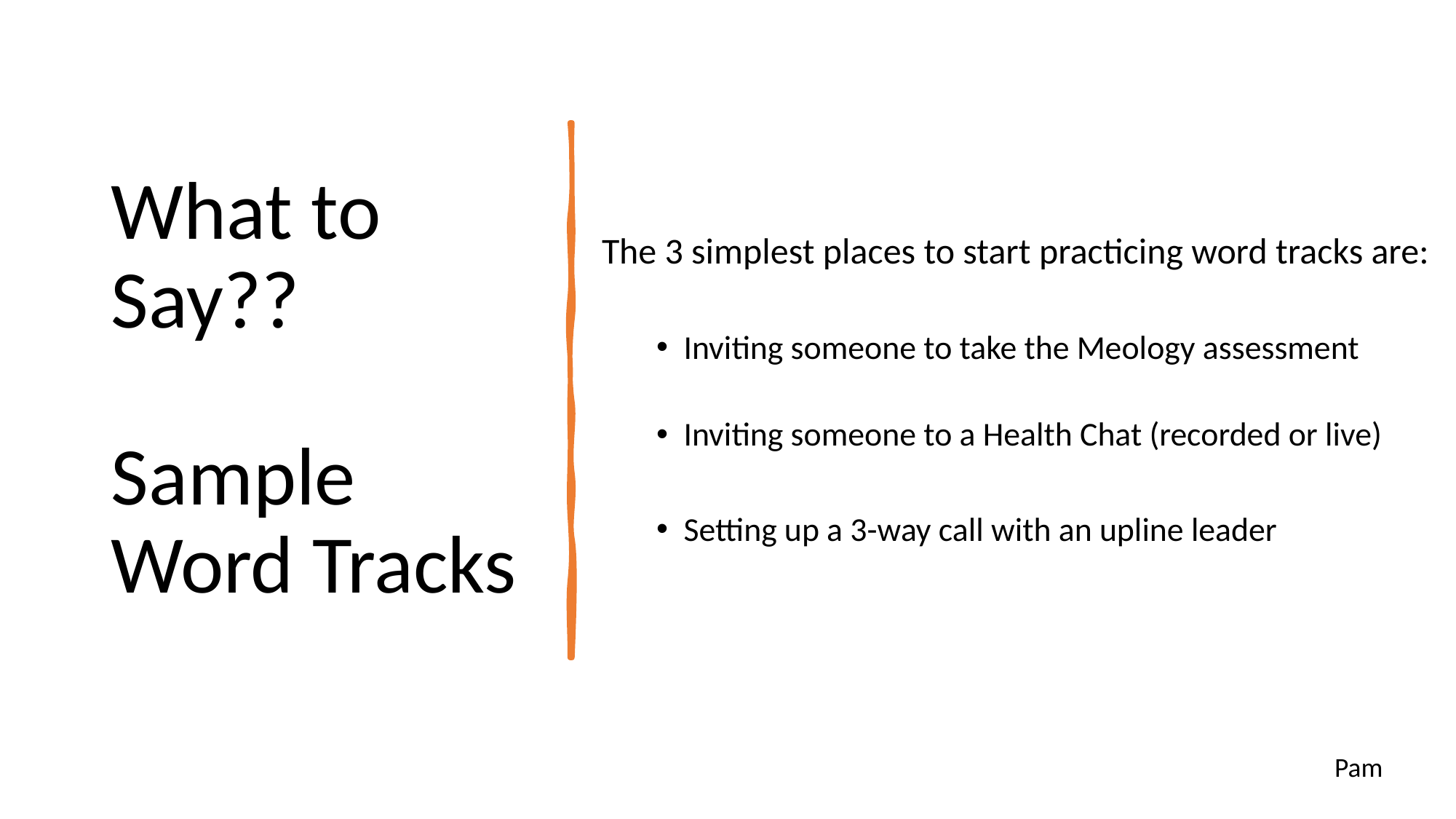

# What to Say?? Sample Word Tracks
The 3 simplest places to start practicing word tracks are:

Inviting someone to take the Meology assessment

Inviting someone to a Health Chat (recorded or live)

Setting up a 3-way call with an upline leader

Pam